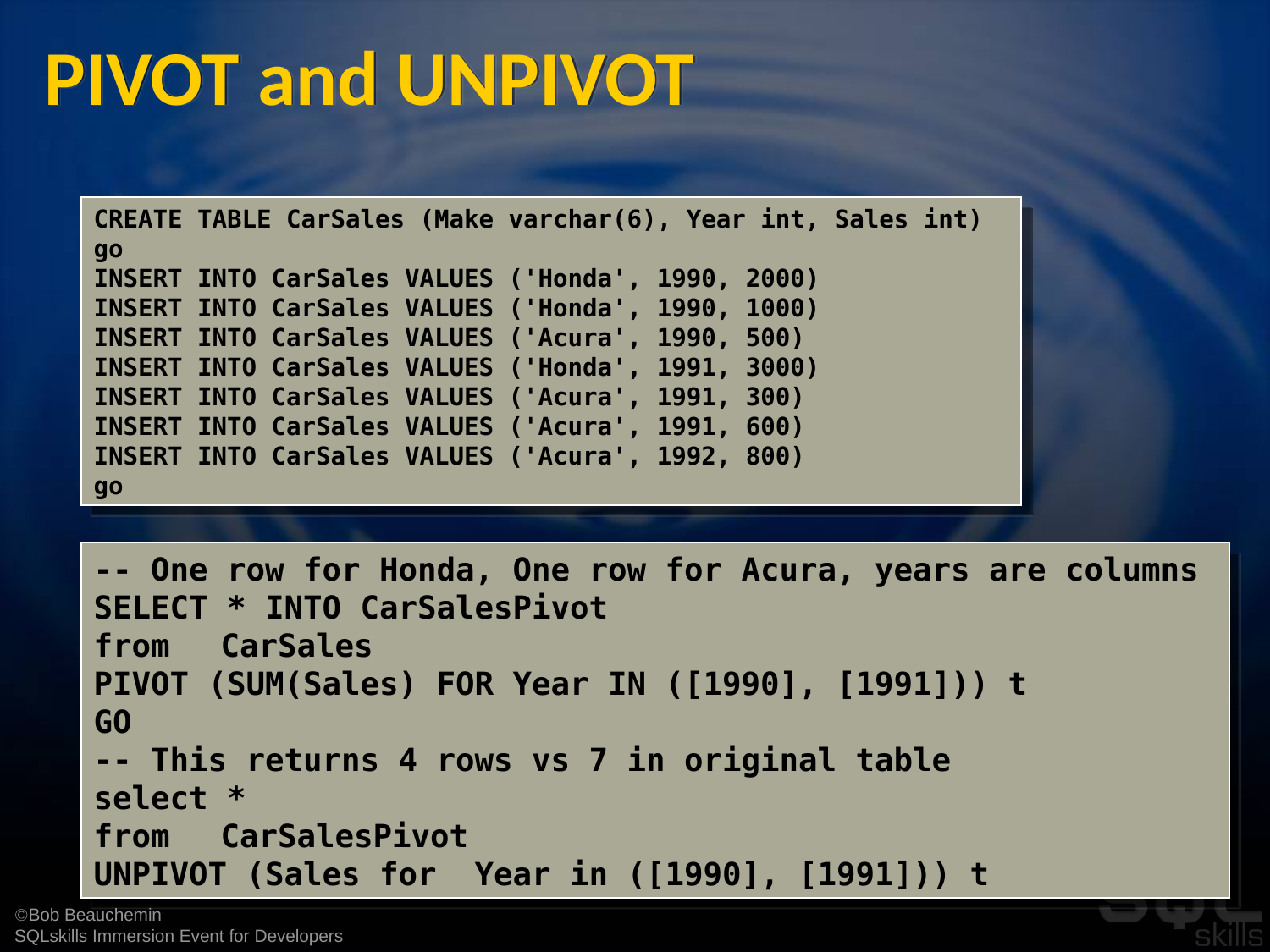

# PIVOT and UNPIVOT
CREATE TABLE CarSales (Make varchar(6), Year int, Sales int)
go
INSERT INTO CarSales VALUES ('Honda', 1990, 2000)
INSERT INTO CarSales VALUES ('Honda', 1990, 1000)
INSERT INTO CarSales VALUES ('Acura', 1990, 500)
INSERT INTO CarSales VALUES ('Honda', 1991, 3000)
INSERT INTO CarSales VALUES ('Acura', 1991, 300)
INSERT INTO CarSales VALUES ('Acura', 1991, 600)
INSERT INTO CarSales VALUES ('Acura', 1992, 800)
go
-- One row for Honda, One row for Acura, years are columns
SELECT * INTO CarSalesPivot
from 	CarSales
PIVOT (SUM(Sales) FOR Year IN ([1990], [1991])) t
GO
-- This returns 4 rows vs 7 in original table
select *
from 	CarSalesPivot
UNPIVOT (Sales for  Year in ([1990], [1991])) t